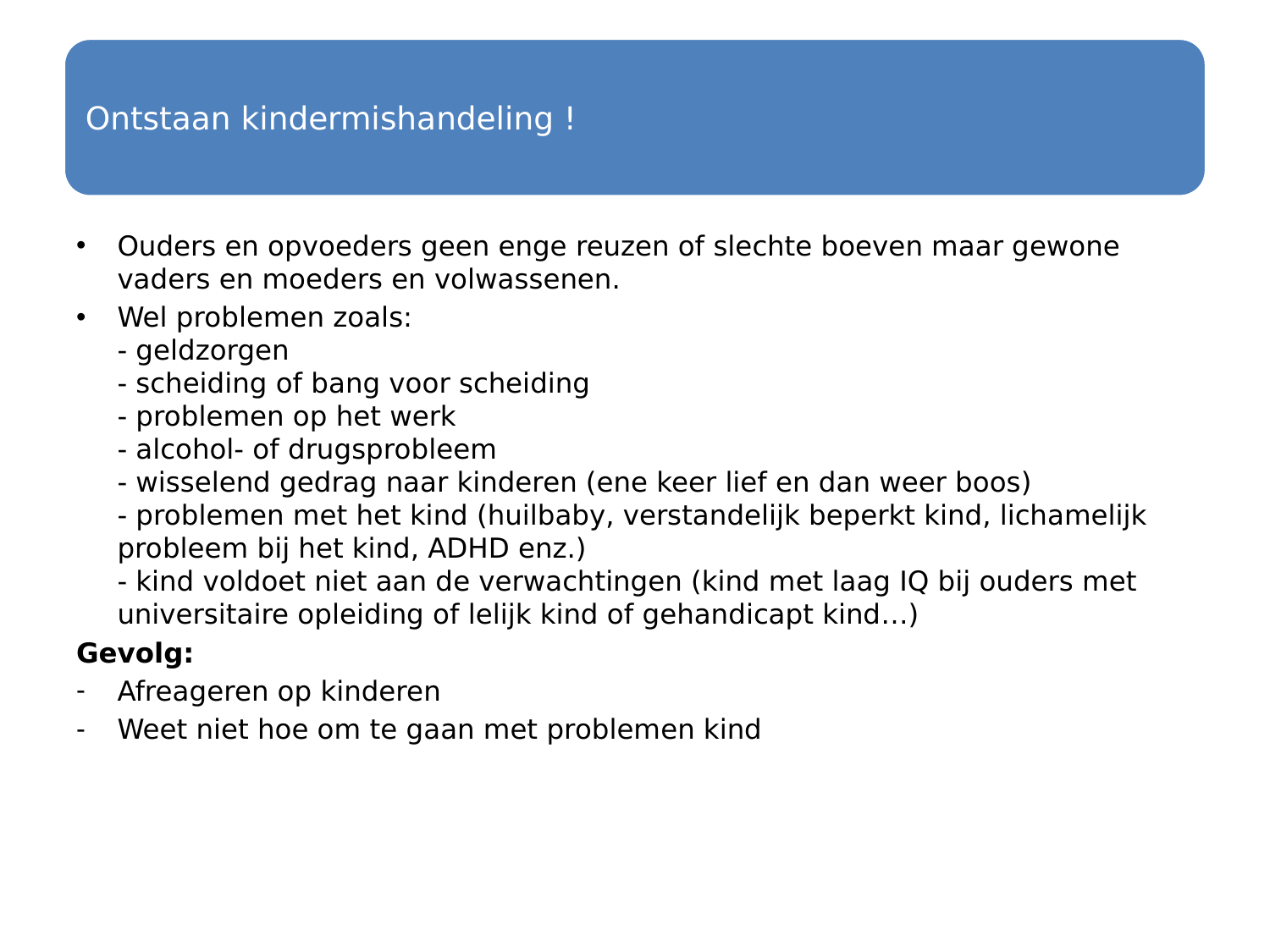

Ontstaan kindermishandeling !
Ouders en opvoeders geen enge reuzen of slechte boeven maar gewone vaders en moeders en volwassenen.
Wel problemen zoals:
- geldzorgen
- scheiding of bang voor scheiding
- problemen op het werk
- alcohol- of drugsprobleem
- wisselend gedrag naar kinderen (ene keer lief en dan weer boos)
- problemen met het kind (huilbaby, verstandelijk beperkt kind, lichamelijk probleem bij het kind, ADHD enz.)
- kind voldoet niet aan de verwachtingen (kind met laag IQ bij ouders met universitaire opleiding of lelijk kind of gehandicapt kind…)
Gevolg:
Afreageren op kinderen
Weet niet hoe om te gaan met problemen kind